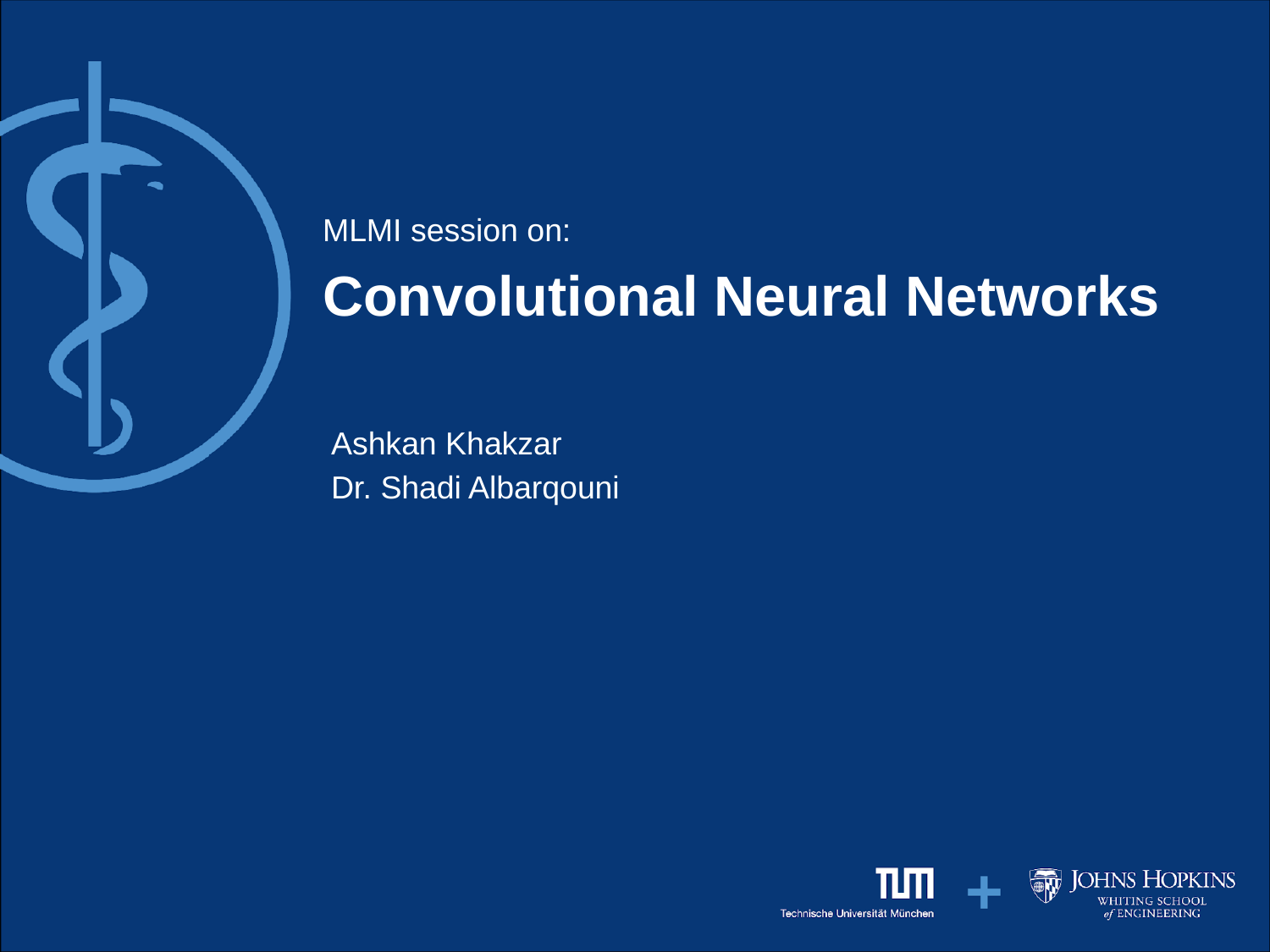

MLMI session on:
# Convolutional Neural Networks
Ashkan Khakzar
Dr. Shadi Albarqouni